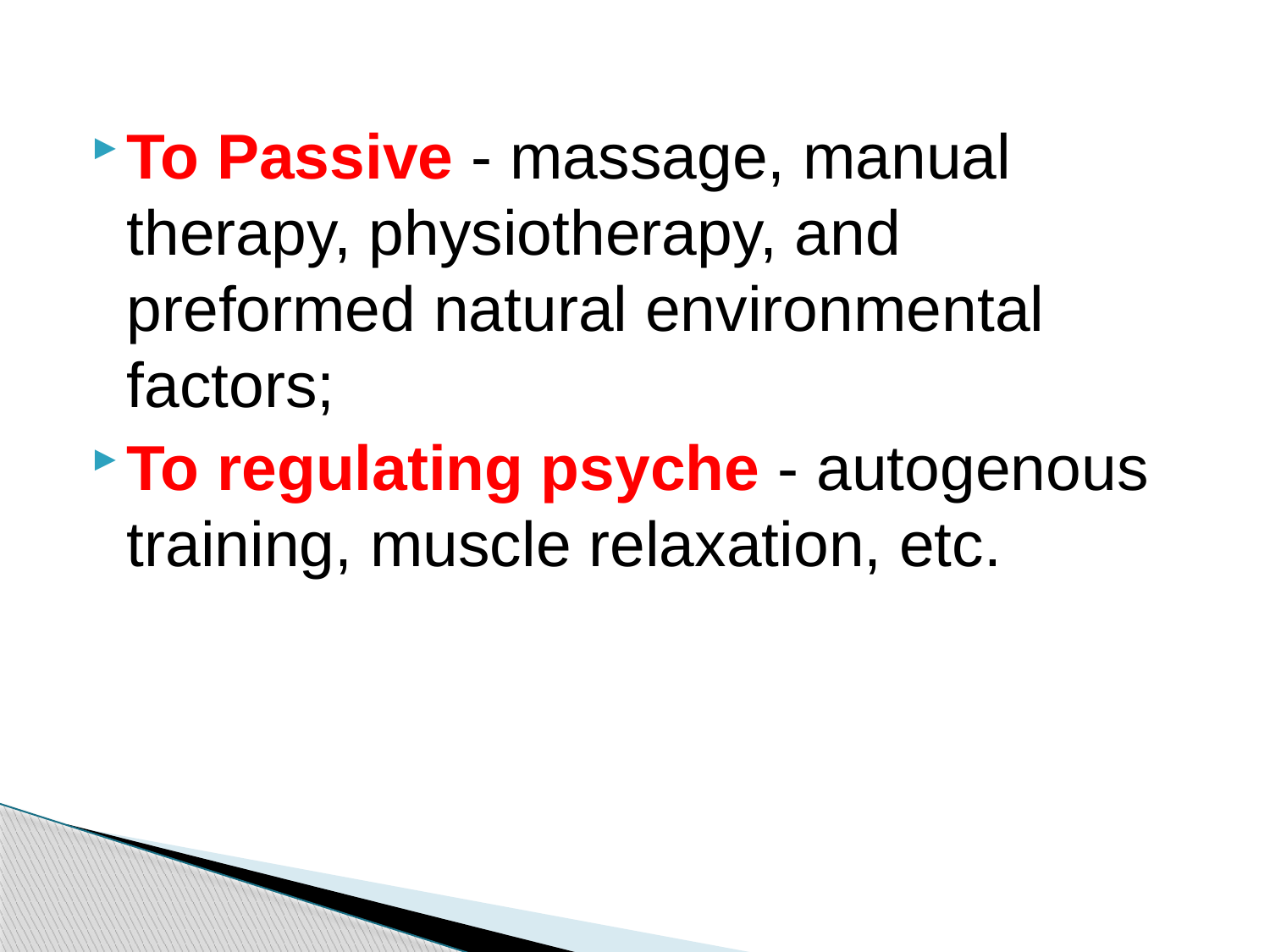

To Passive - massage, manual therapy, physiotherapy, and preformed natural environmental factors;
To regulating psyche - autogenous training, muscle relaxation, etc.